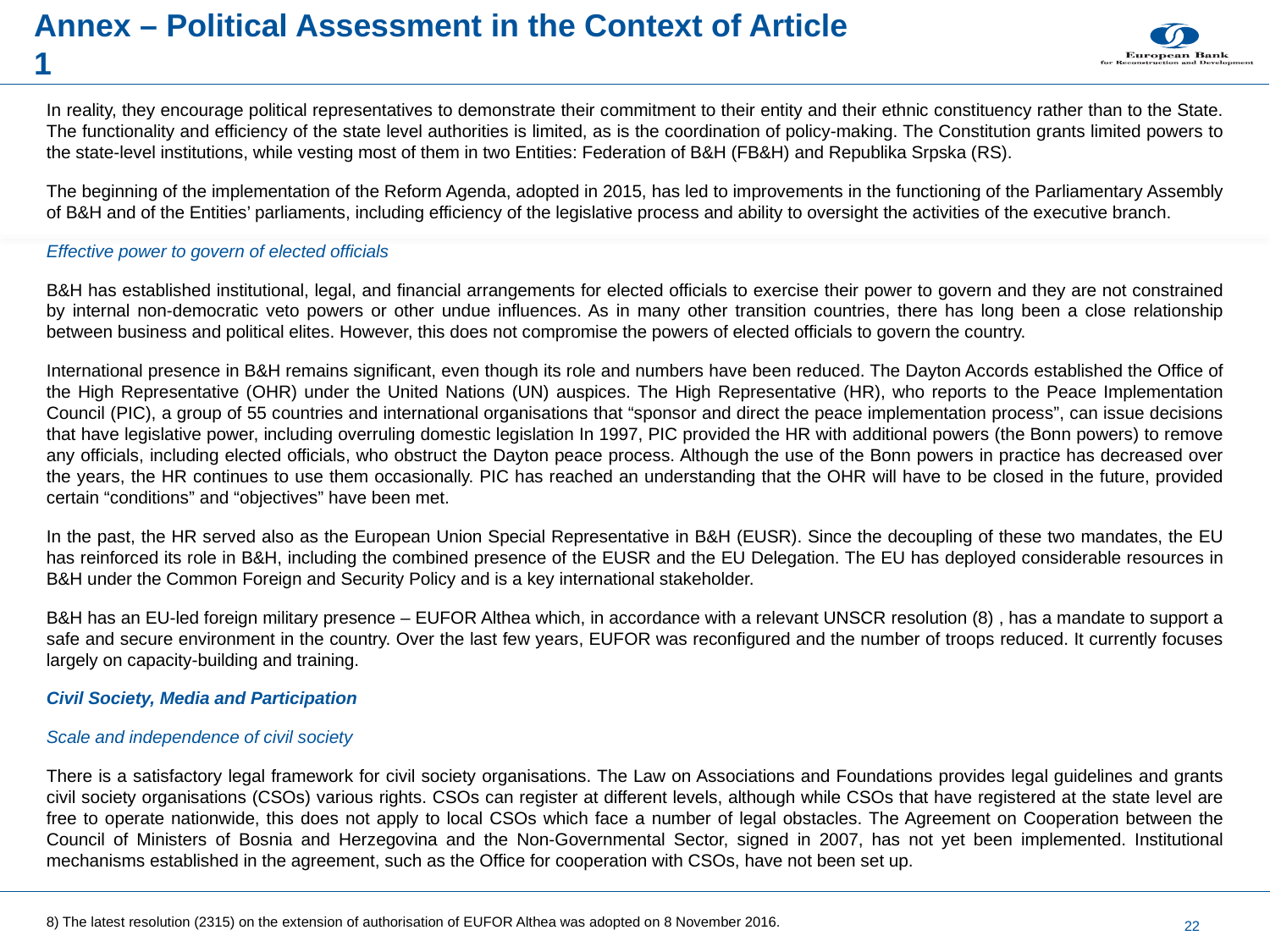

# Annex – Political Assessment in the Context of Article 1
In reality, they encourage political representatives to demonstrate their commitment to their entity and their ethnic constituency rather than to the State. The functionality and efficiency of the state level authorities is limited, as is the coordination of policy-making. The Constitution grants limited powers to the state-level institutions, while vesting most of them in two Entities: Federation of B&H (FB&H) and Republika Srpska (RS).
The beginning of the implementation of the Reform Agenda, adopted in 2015, has led to improvements in the functioning of the Parliamentary Assembly of B&H and of the Entities’ parliaments, including efficiency of the legislative process and ability to oversight the activities of the executive branch.
Effective power to govern of elected officials
B&H has established institutional, legal, and financial arrangements for elected officials to exercise their power to govern and they are not constrained by internal non-democratic veto powers or other undue influences. As in many other transition countries, there has long been a close relationship between business and political elites. However, this does not compromise the powers of elected officials to govern the country.
International presence in B&H remains significant, even though its role and numbers have been reduced. The Dayton Accords established the Office of the High Representative (OHR) under the United Nations (UN) auspices. The High Representative (HR), who reports to the Peace Implementation Council (PIC), a group of 55 countries and international organisations that “sponsor and direct the peace implementation process”, can issue decisions that have legislative power, including overruling domestic legislation In 1997, PIC provided the HR with additional powers (the Bonn powers) to remove any officials, including elected officials, who obstruct the Dayton peace process. Although the use of the Bonn powers in practice has decreased over the years, the HR continues to use them occasionally. PIC has reached an understanding that the OHR will have to be closed in the future, provided certain “conditions” and “objectives” have been met.
In the past, the HR served also as the European Union Special Representative in B&H (EUSR). Since the decoupling of these two mandates, the EU has reinforced its role in B&H, including the combined presence of the EUSR and the EU Delegation. The EU has deployed considerable resources in B&H under the Common Foreign and Security Policy and is a key international stakeholder.
B&H has an EU-led foreign military presence – EUFOR Althea which, in accordance with a relevant UNSCR resolution (8) , has a mandate to support a safe and secure environment in the country. Over the last few years, EUFOR was reconfigured and the number of troops reduced. It currently focuses largely on capacity-building and training.
Civil Society, Media and Participation
Scale and independence of civil society
There is a satisfactory legal framework for civil society organisations. The Law on Associations and Foundations provides legal guidelines and grants civil society organisations (CSOs) various rights. CSOs can register at different levels, although while CSOs that have registered at the state level are free to operate nationwide, this does not apply to local CSOs which face a number of legal obstacles. The Agreement on Cooperation between the Council of Ministers of Bosnia and Herzegovina and the Non-Governmental Sector, signed in 2007, has not yet been implemented. Institutional mechanisms established in the agreement, such as the Office for cooperation with CSOs, have not been set up.
22
8) The latest resolution (2315) on the extension of authorisation of EUFOR Althea was adopted on 8 November 2016.